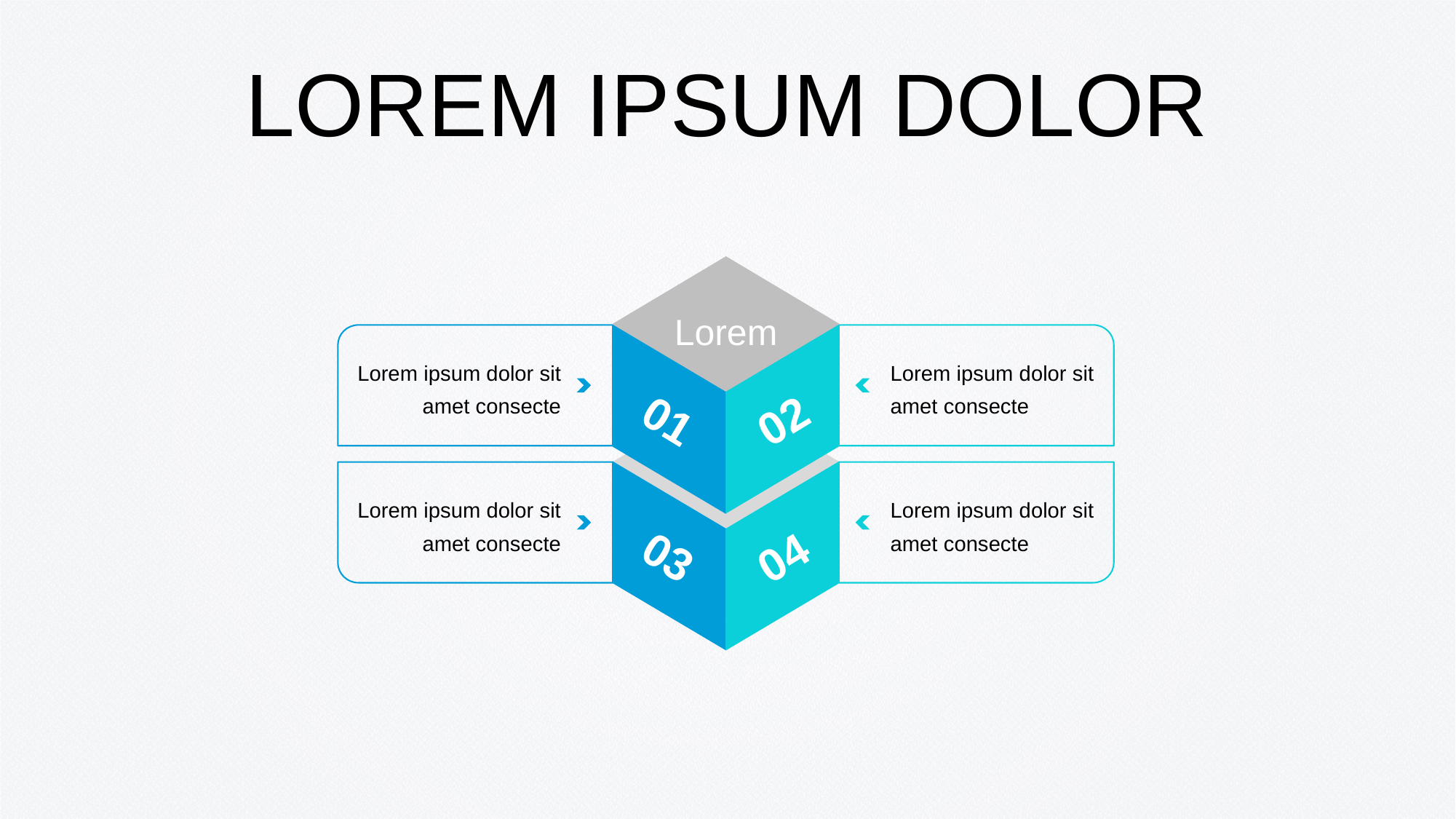

# LOREM IPSUM DOLOR
Lorem
Lorem ipsum dolor sit amet consecte
Lorem ipsum dolor sit amet consecte
02
01

Lorem ipsum dolor sit amet consecte
Lorem ipsum dolor sit amet consecte
03
04